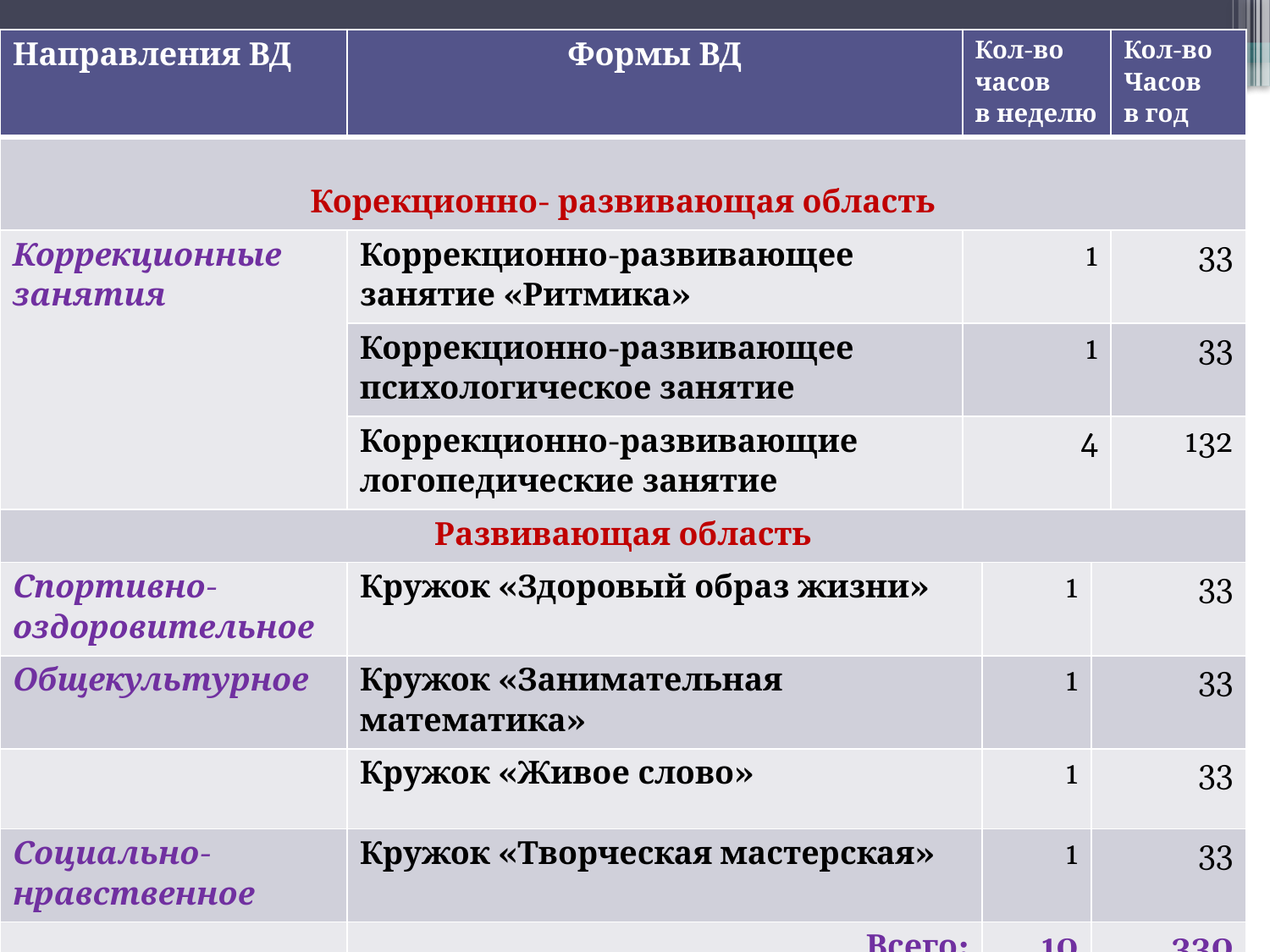

| Направления ВД | Формы ВД | Кол-во часов в неделю |  |  | Кол-во Часов в год |
| --- | --- | --- | --- | --- | --- |
| Корекционно- развивающая область |  |  |  |  |  |
| Коррекционные занятия | Коррекционно-развивающее занятие «Ритмика» | 1 |  |  | 33 |
|  | Коррекционно-развивающее психологическое занятие | 1 |  |  | 33 |
|  | Коррекционно-развивающие логопедические занятие | 4 |  |  | 132 |
| Развивающая область |  |  |  |  |  |
| Спортивно- оздоровительное | Кружок «Здоровый образ жизни» |  | 1 | 33 |  |
| Общекультурное | Кружок «Занимательная математика» |  | 1 | 33 |  |
|  | Кружок «Живое слово» |  | 1 | 33 |  |
| Социально- нравственное | Кружок «Творческая мастерская» |  | 1 | 33 |  |
|  | Всего: |  | 10 | 330 |  |
#